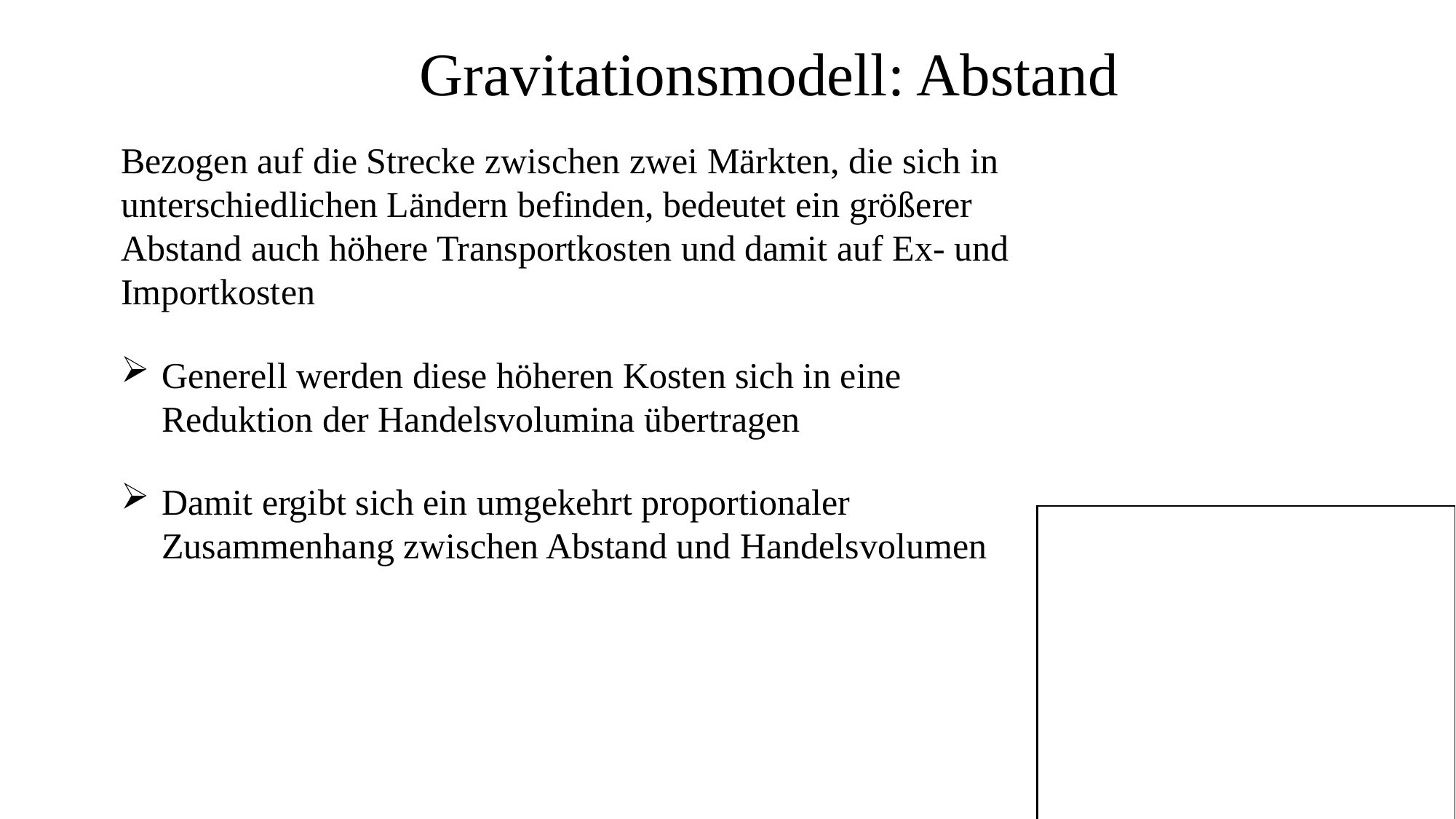

Gravitationsmodell: Abstand
Bezogen auf die Strecke zwischen zwei Märkten, die sich in unterschiedlichen Ländern befinden, bedeutet ein größerer Abstand auch höhere Transportkosten und damit auf Ex- und Importkosten
Generell werden diese höheren Kosten sich in eine Reduktion der Handelsvolumina übertragen
Damit ergibt sich ein umgekehrt proportionaler Zusammenhang zwischen Abstand und Handelsvolumen